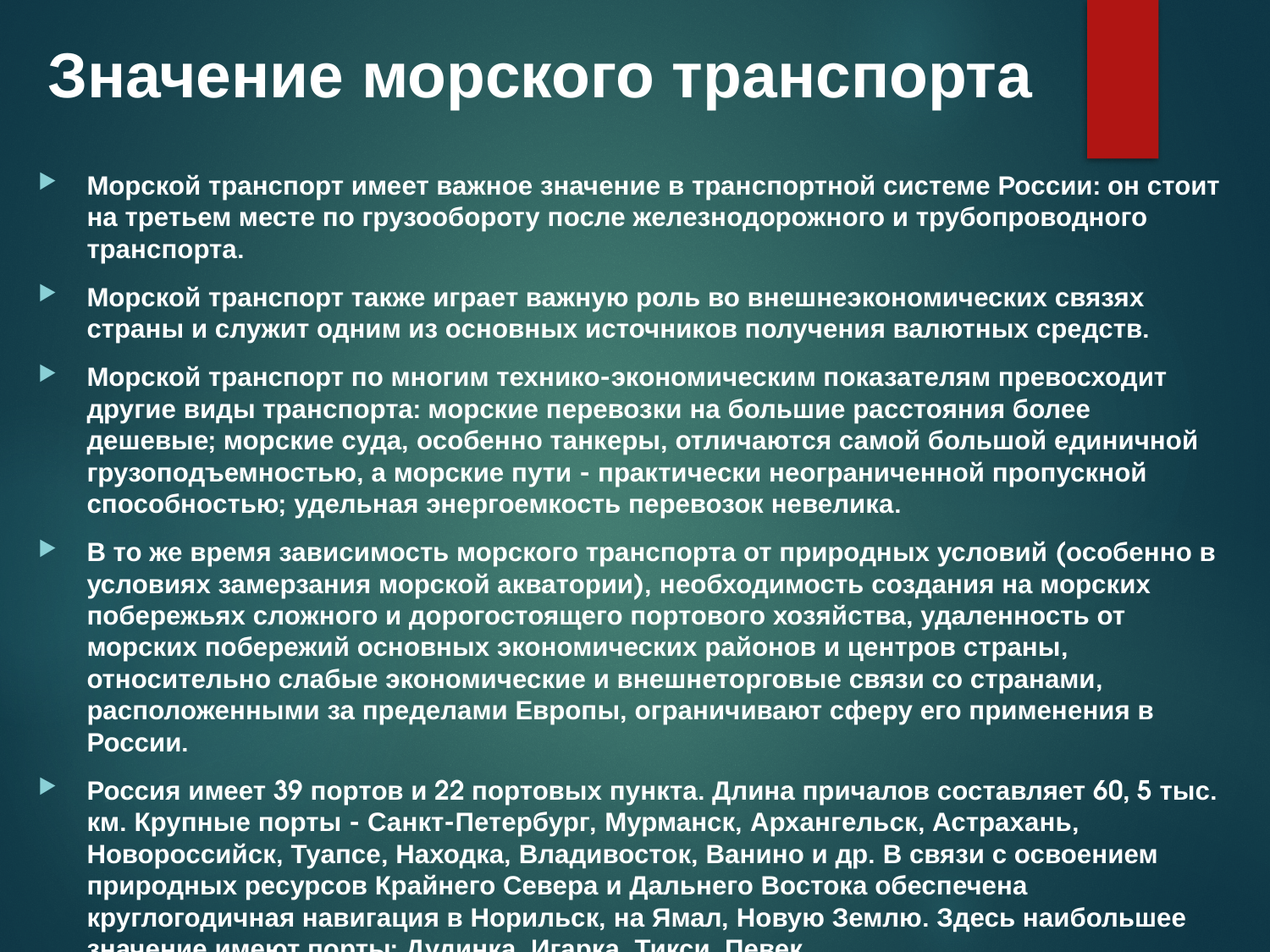

Значение морского транспорта
Морской транспорт имеет важное значение в транспортной системе России: он стоит на третьем месте по грузообороту после железнодорожного и трубопроводного транспорта.
Морской транспорт также играет важную роль во внешнеэкономических связях страны и служит одним из основных источников получения валютных средств.
Морской транспорт по многим технико-экономическим показателям превосходит другие виды транспорта: морские перевозки на большие расстояния более дешевые; морские суда, особенно танкеры, отличаются самой большой единичной грузоподъемностью, а морские пути - практически неограниченной пропускной способностью; удельная энергоемкость перевозок невелика.
В то же время зависимость морского транспорта от природных условий (особенно в условиях замерзания морской акватории), необходимость создания на морских побережьях сложного и дорогостоящего портового хозяйства, удаленность от морских побережий основных экономических районов и центров страны, относительно слабые экономические и внешнеторговые связи со странами, расположенными за пределами Европы, ограничивают сферу его применения в России.
Россия имеет 39 портов и 22 портовых пункта. Длина причалов составляет 60, 5 тыс. км. Крупные порты - Санкт-Петербург, Мурманск, Архангельск, Астрахань, Новороссийск, Туапсе, Находка, Владивосток, Ванино и др. В связи с освоением природных ресурсов Крайнего Севера и Дальнего Востока обеспечена круглогодичная навигация в Норильск, на Ямал, Новую Землю. Здесь наибольшее значение имеют порты: Дудинка, Игарка, Тикси, Певек.